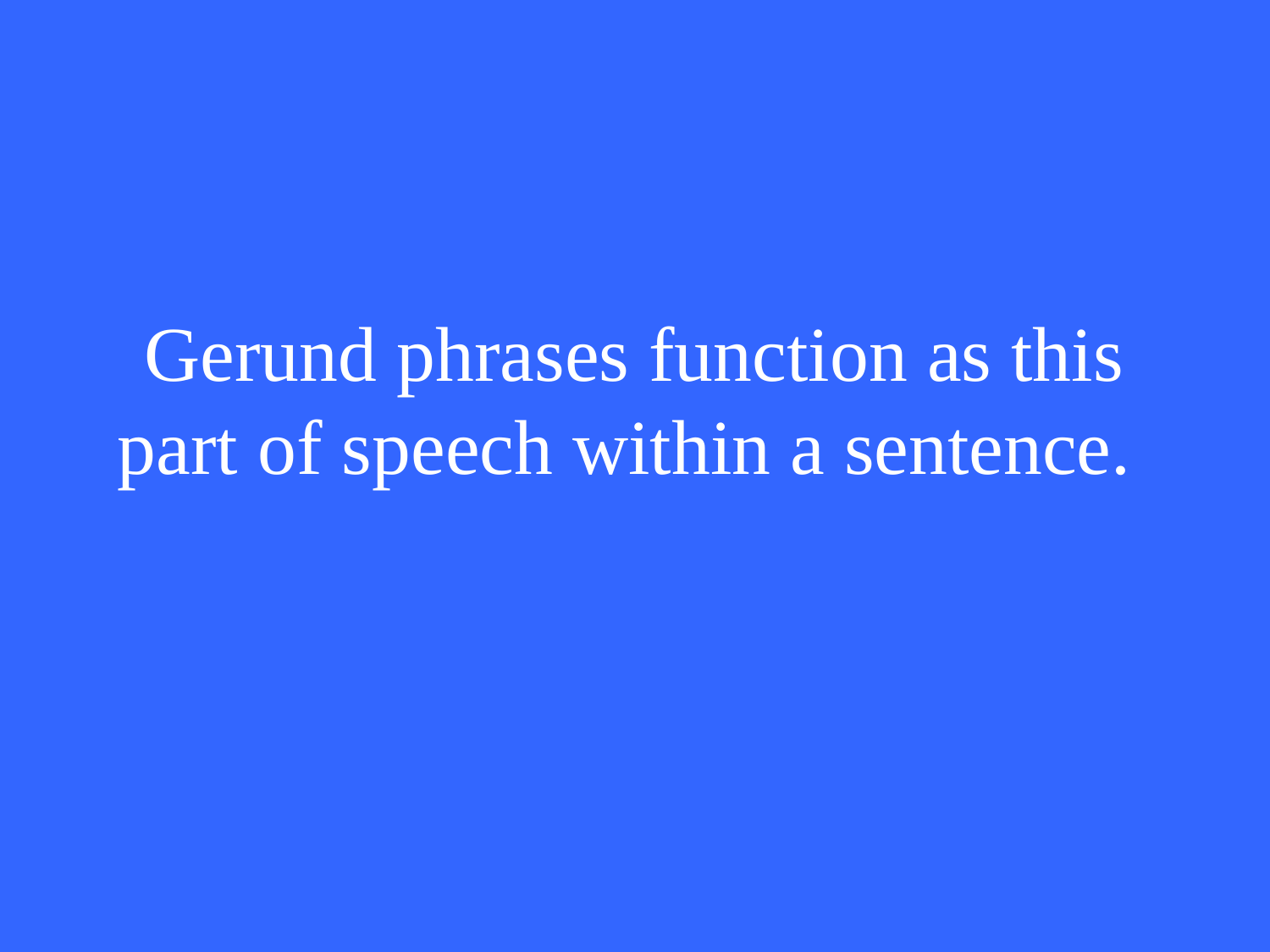

# Gerund phrases function as this part of speech within a sentence.